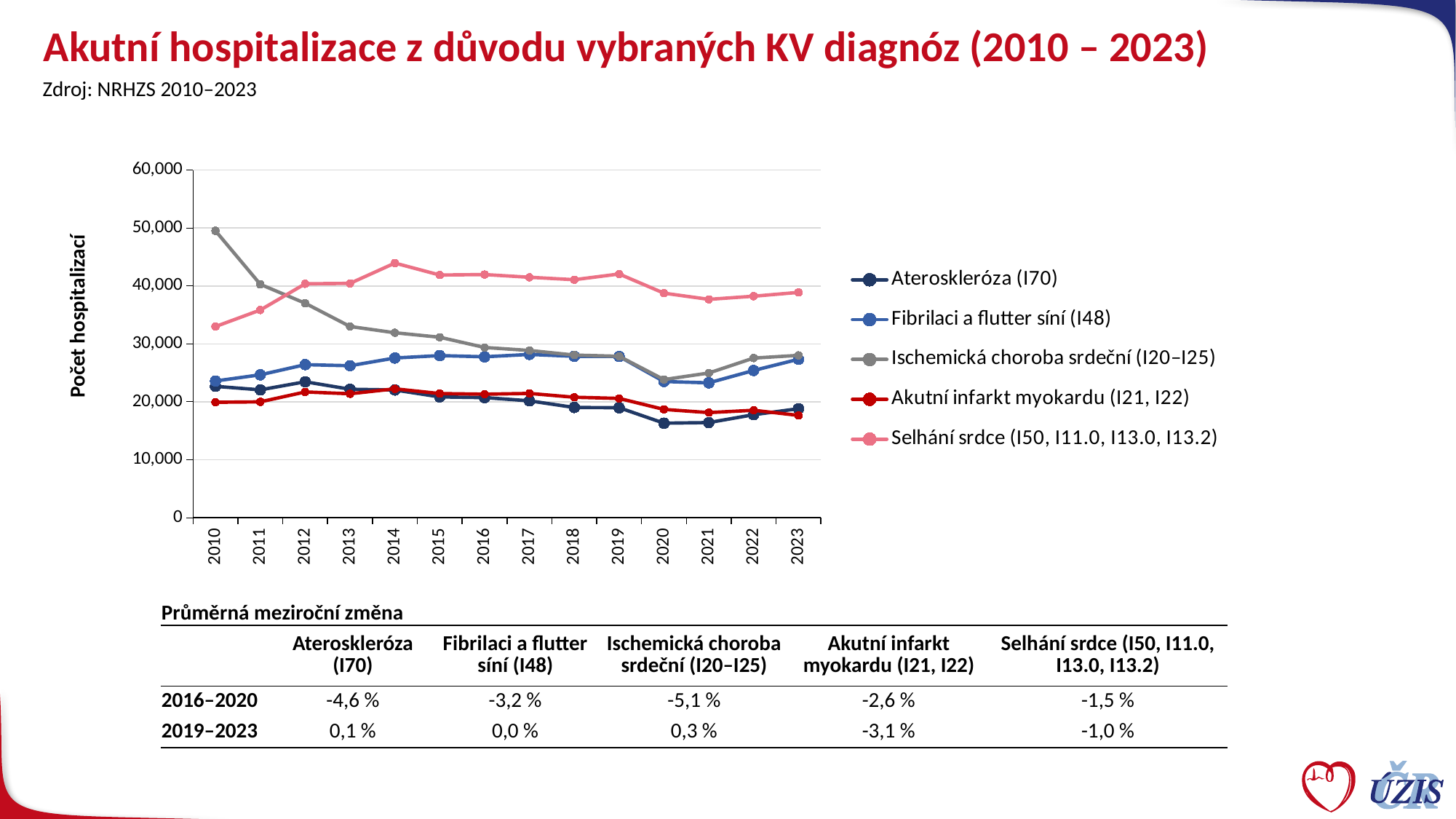

# Akutní hospitalizace z důvodu vybraných KV diagnóz (2010 – 2023)
Zdroj: NRHZS 2010–2023

### Chart

| Category | Ateroskleróza (I70) | Fibrilaci a flutter síní (I48) | Ischemická choroba srdeční (I20–I25) | Akutní infarkt myokardu (I21, I22) | Selhání srdce (I50, I11.0, I13.0, I13.2) |
|---|---|---|---|---|---|
| 2010 | 22673.0 | 23593.0 | 49517.0 | 19923.0 | 32992.0 |
| 2011 | 22064.0 | 24658.0 | 40271.0 | 19997.0 | 35847.0 |
| 2012 | 23458.0 | 26421.0 | 37016.0 | 21697.0 | 40370.0 |
| 2013 | 22166.0 | 26230.0 | 33007.0 | 21385.0 | 40441.0 |
| 2014 | 22039.0 | 27565.0 | 31923.0 | 22239.0 | 43942.0 |
| 2015 | 20845.0 | 27983.0 | 31151.0 | 21427.0 | 41880.0 |
| 2016 | 20725.0 | 27777.0 | 29388.0 | 21316.0 | 41964.0 |
| 2017 | 20170.0 | 28185.0 | 28864.0 | 21450.0 | 41495.0 |
| 2018 | 19019.0 | 27859.0 | 28071.0 | 20787.0 | 41076.0 |
| 2019 | 18982.0 | 27837.0 | 27865.0 | 20584.0 | 42060.0 |
| 2020 | 16315.0 | 23502.0 | 23836.0 | 18688.0 | 38749.0 |
| 2021 | 16415.0 | 23270.0 | 24972.0 | 18136.0 | 37687.0 |
| 2022 | 17777.0 | 25412.0 | 27555.0 | 18542.0 | 38228.0 |
| 2023 | 18818.0 | 27350.0 | 28020.0 | 17656.0 | 38884.0 |
Počet hospitalizací
| Průměrná meziroční změna |  |  |  |  |  |
| --- | --- | --- | --- | --- | --- |
|  | Ateroskleróza (I70) | Fibrilaci a flutter síní (I48) | Ischemická choroba srdeční (I20–I25) | Akutní infarkt myokardu (I21, I22) | Selhání srdce (I50, I11.0, I13.0, I13.2) |
| 2016–2020 | -4,6 % | -3,2 % | -5,1 % | -2,6 % | -1,5 % |
| 2019–2023 | 0,1 % | 0,0 % | 0,3 % | -3,1 % | -1,0 % |